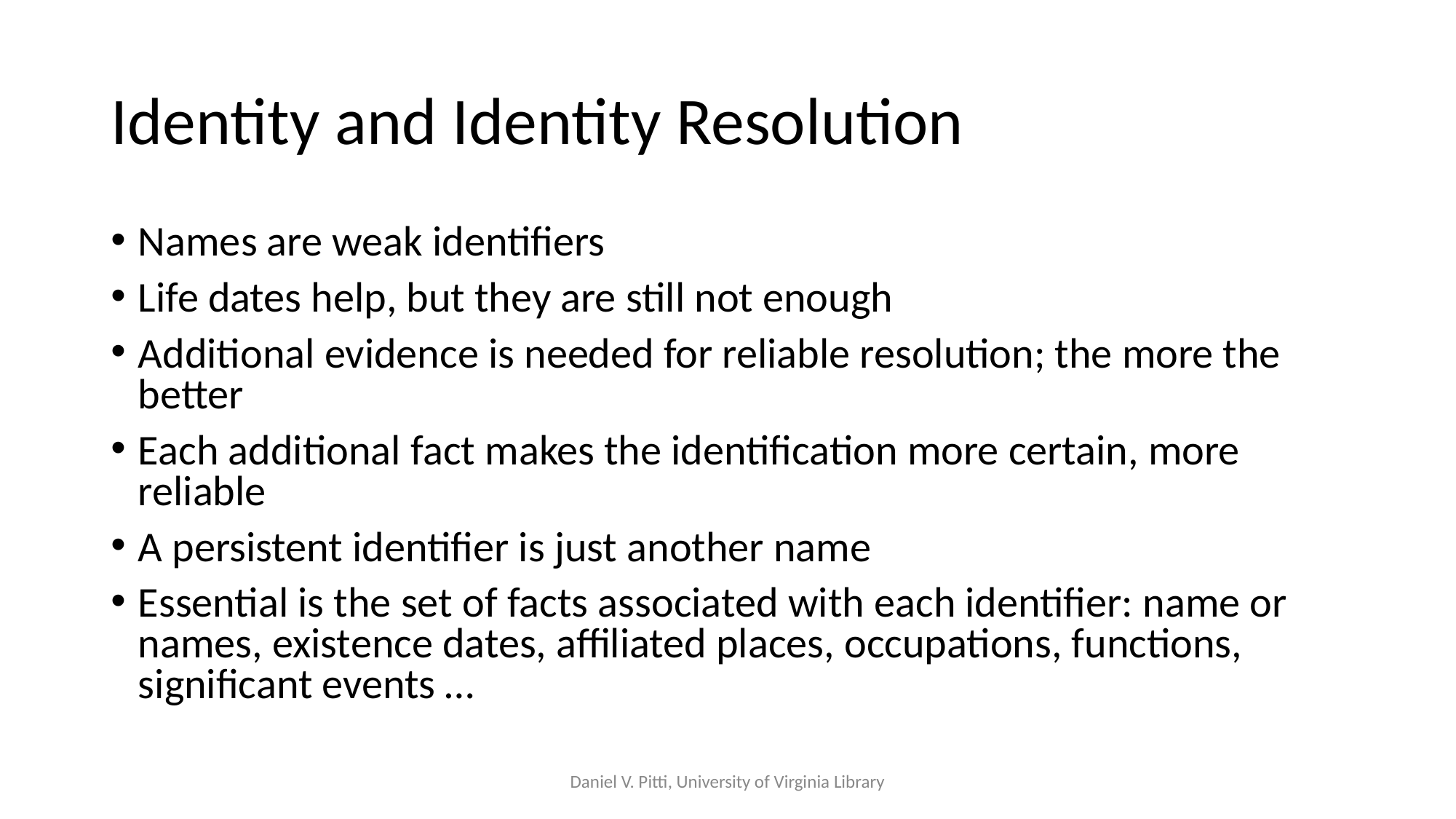

# Identity and Identity Resolution
Names are weak identifiers
Life dates help, but they are still not enough
Additional evidence is needed for reliable resolution; the more the better
Each additional fact makes the identification more certain, more reliable
A persistent identifier is just another name
Essential is the set of facts associated with each identifier: name or names, existence dates, affiliated places, occupations, functions, significant events …
Daniel V. Pitti, University of Virginia Library